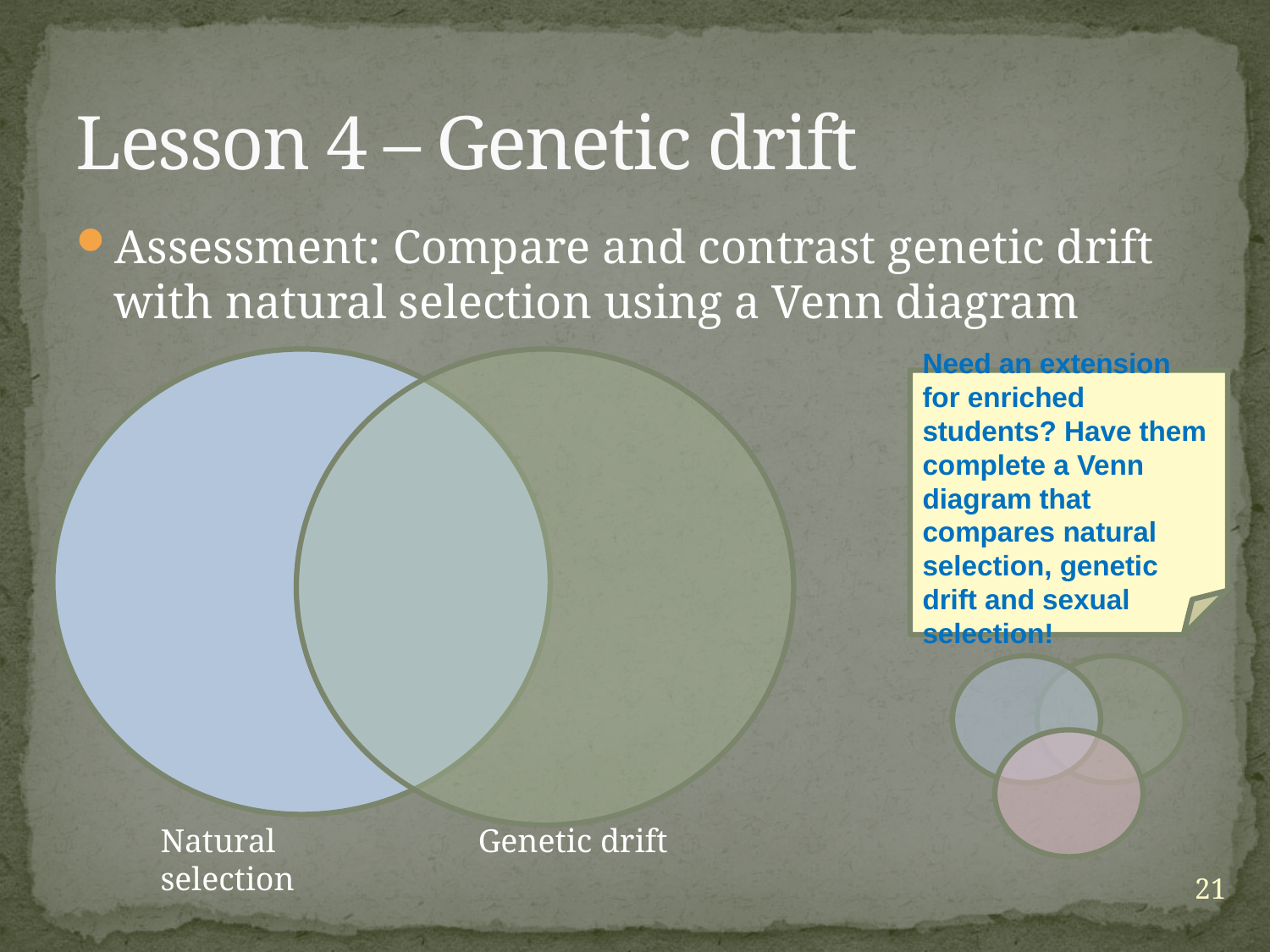

# Lesson 4 – Genetic drift
Assessment: Compare and contrast genetic drift with natural selection using a Venn diagram

Need an extension for enriched students? Have them complete a Venn diagram that compares natural selection, genetic drift and sexual selection!

Natural selection
Genetic drift
21